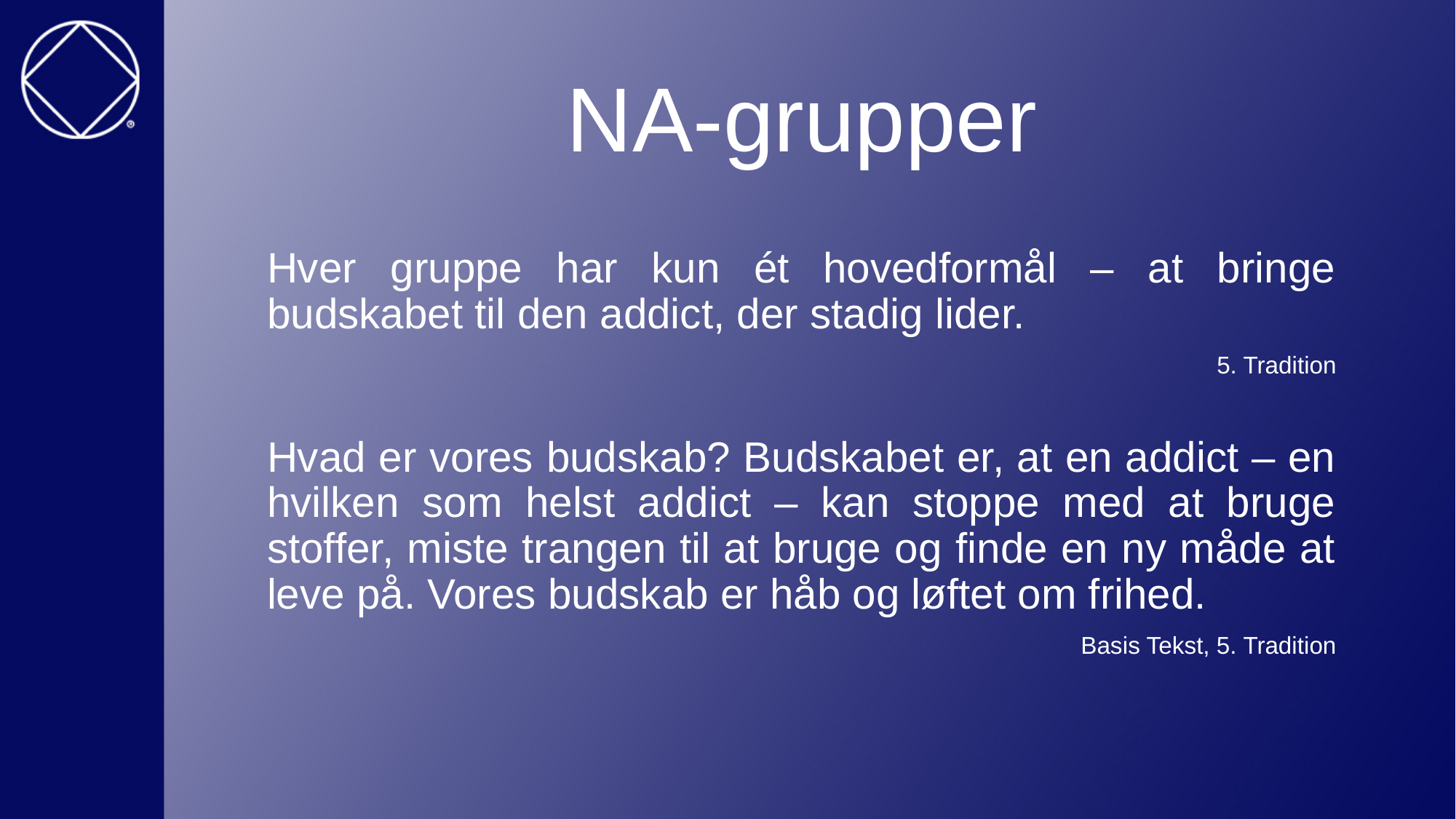

# NA-grupper
Hver gruppe har kun ét hovedformål – at bringe budskabet til den addict, der stadig lider.
5. Tradition

Hvad er vores budskab? Budskabet er, at en addict – en hvilken som helst addict – kan stoppe med at bruge stoffer, miste trangen til at bruge og finde en ny måde at leve på. Vores budskab er håb og løftet om frihed.
Basis Tekst, 5. Tradition